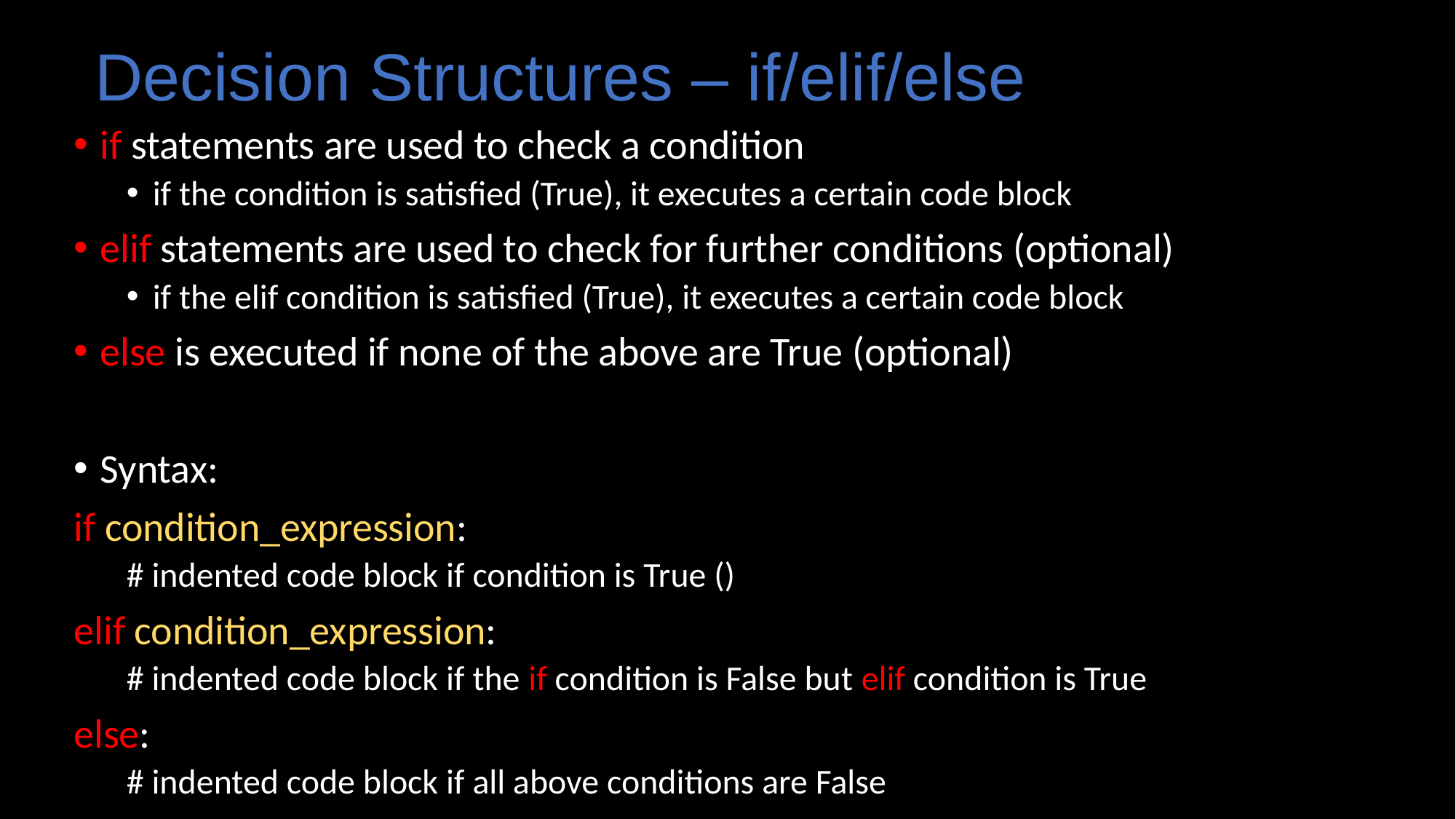

# Decision Structures – if/elif/else
if statements are used to check a condition
if the condition is satisfied (True), it executes a certain code block
elif statements are used to check for further conditions (optional)
if the elif condition is satisfied (True), it executes a certain code block
else is executed if none of the above are True (optional)

Syntax:
if condition_expression:
# indented code block if condition is True ()
elif condition_expression:
# indented code block if the if condition is False but elif condition is True
else:
# indented code block if all above conditions are False